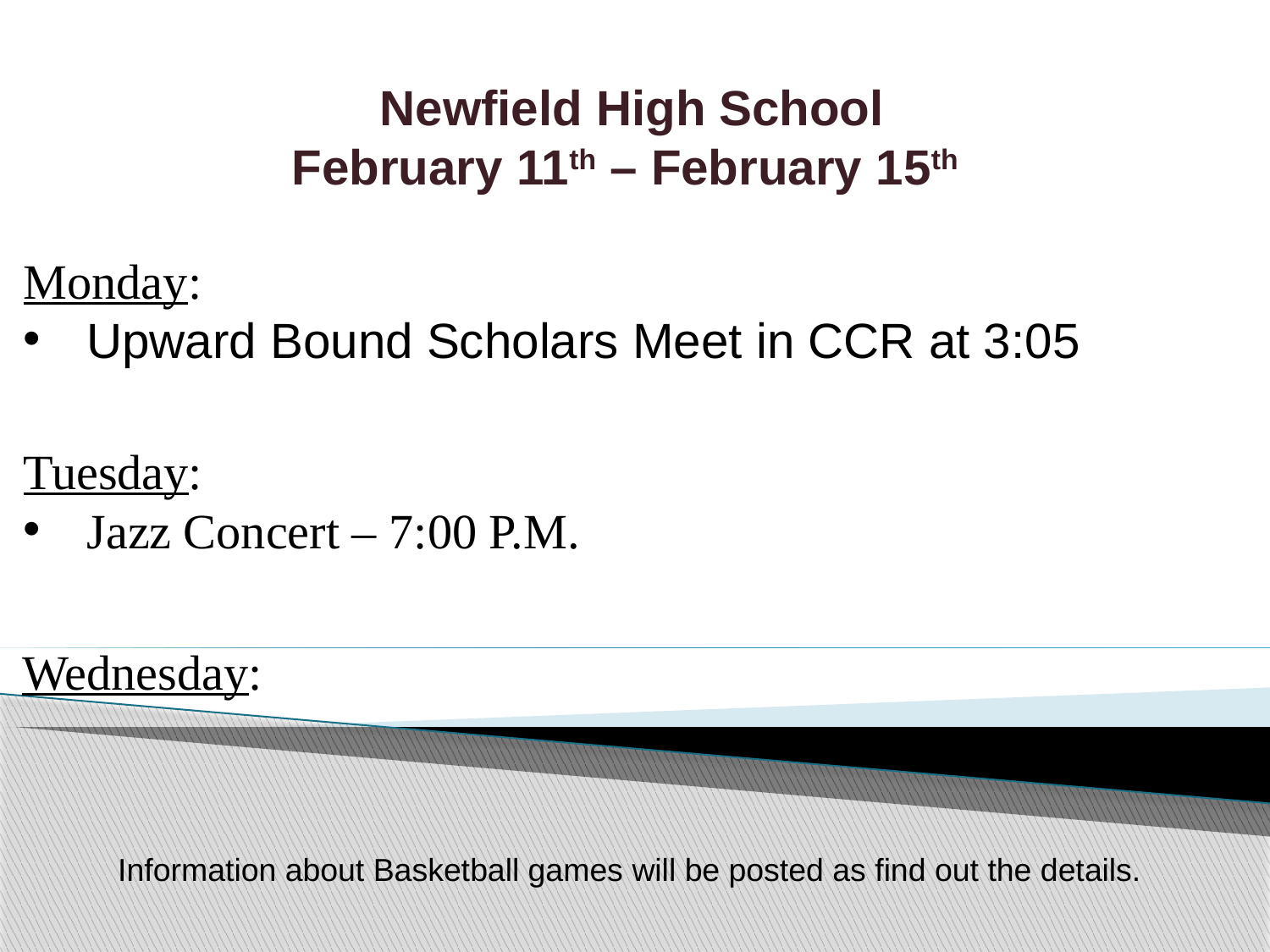

# Newfield High School February 11th – February 15th
Monday:
Upward Bound Scholars Meet in CCR at 3:05

Tuesday:
Jazz Concert – 7:00 P.M.
Wednesday:
Information about Basketball games will be posted as find out the details.